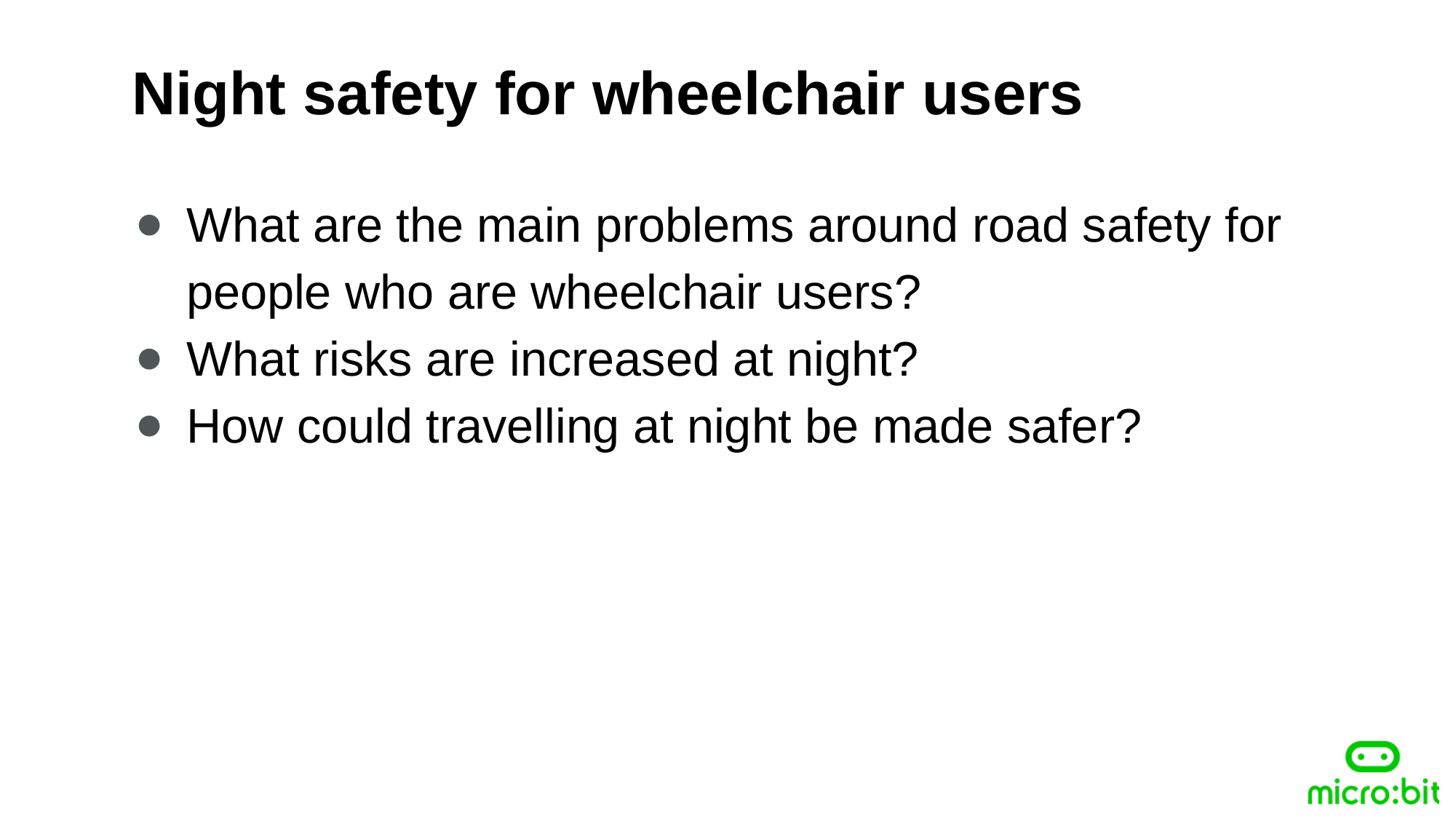

Night safety for wheelchair users

What are the main problems around road safety for people who are wheelchair users?
What risks are increased at night?
How could travelling at night be made safer?